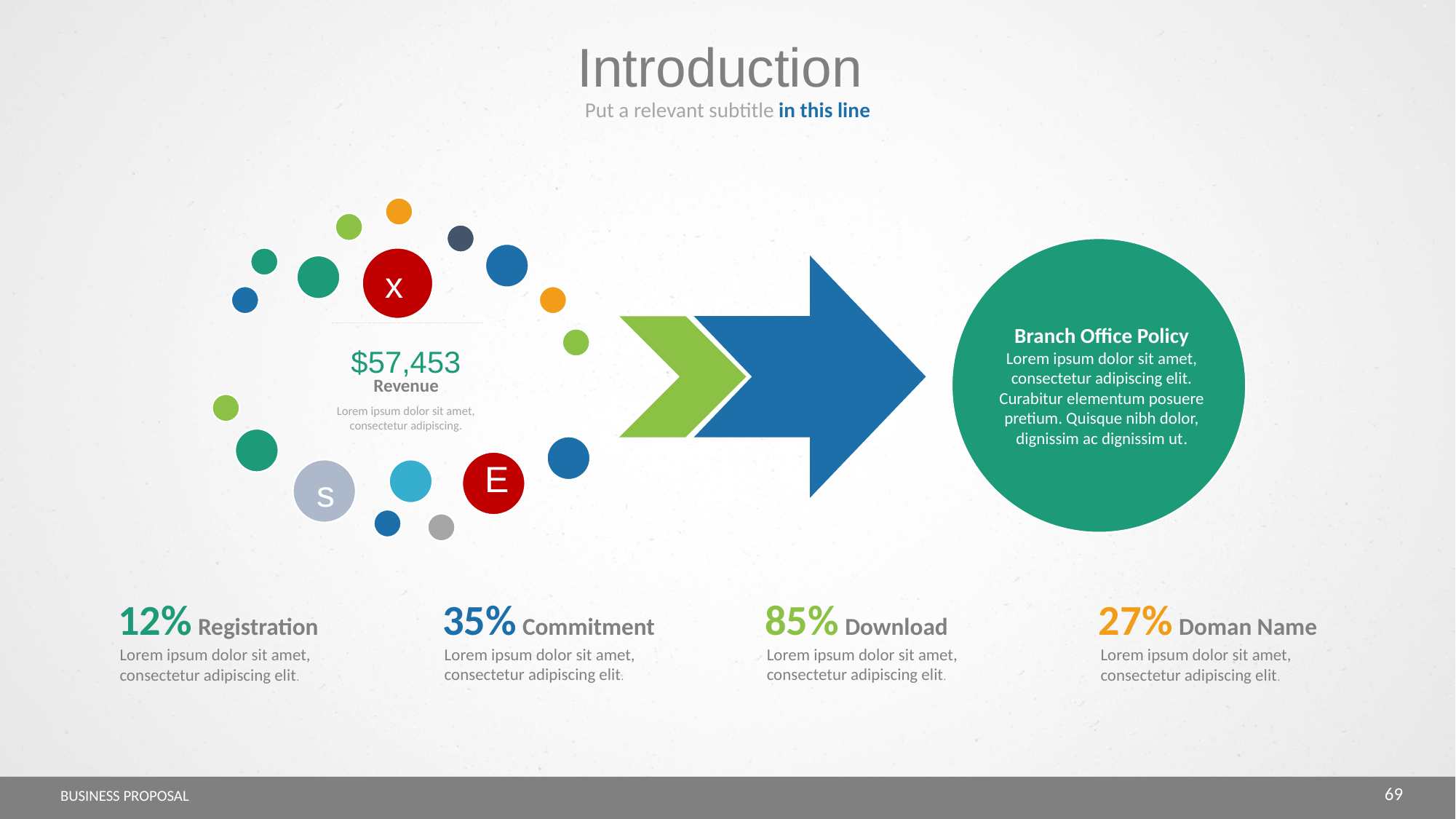

Introduction
Put a relevant subtitle in this line

x
Branch Office Policy
Lorem ipsum dolor sit amet, consectetur adipiscing elit. Curabitur elementum posuere pretium. Quisque nibh dolor, dignissim ac dignissim ut.
$57,453
Revenue
Lorem ipsum dolor sit amet, consectetur adipiscing.
E
s
35% Commitment
Lorem ipsum dolor sit amet, consectetur adipiscing elit.
85% Download
Lorem ipsum dolor sit amet, consectetur adipiscing elit.
12% Registration
Lorem ipsum dolor sit amet, consectetur adipiscing elit.
27% Doman Name
Lorem ipsum dolor sit amet, consectetur adipiscing elit.

69
BUSINESS PROPOSAL